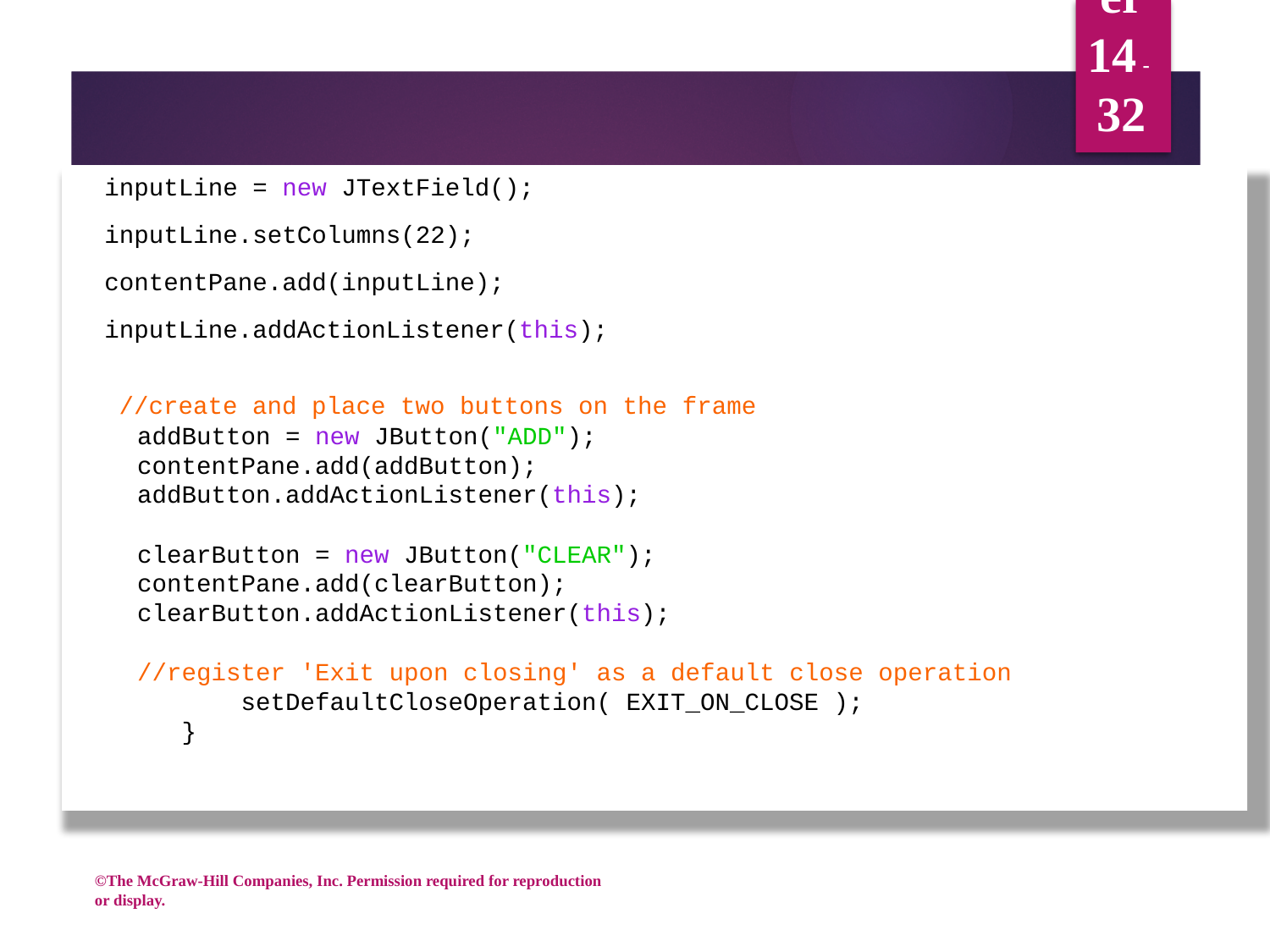

inputLine = new JTextField();
  inputLine.setColumns(22);
  contentPane.add(inputLine);
  inputLine.addActionListener(this);
   //create and place two buttons on the frame
 addButton = new JButton("ADD");
 contentPane.add(addButton);
 addButton.addActionListener(this);
 clearButton = new JButton("CLEAR");
 contentPane.add(clearButton);
 clearButton.addActionListener(this);
 //register 'Exit upon closing' as a default close operation
        setDefaultCloseOperation( EXIT_ON_CLOSE );
    }

Chapter 14 - 32

©The McGraw-Hill Companies, Inc. Permission required for reproduction or display.